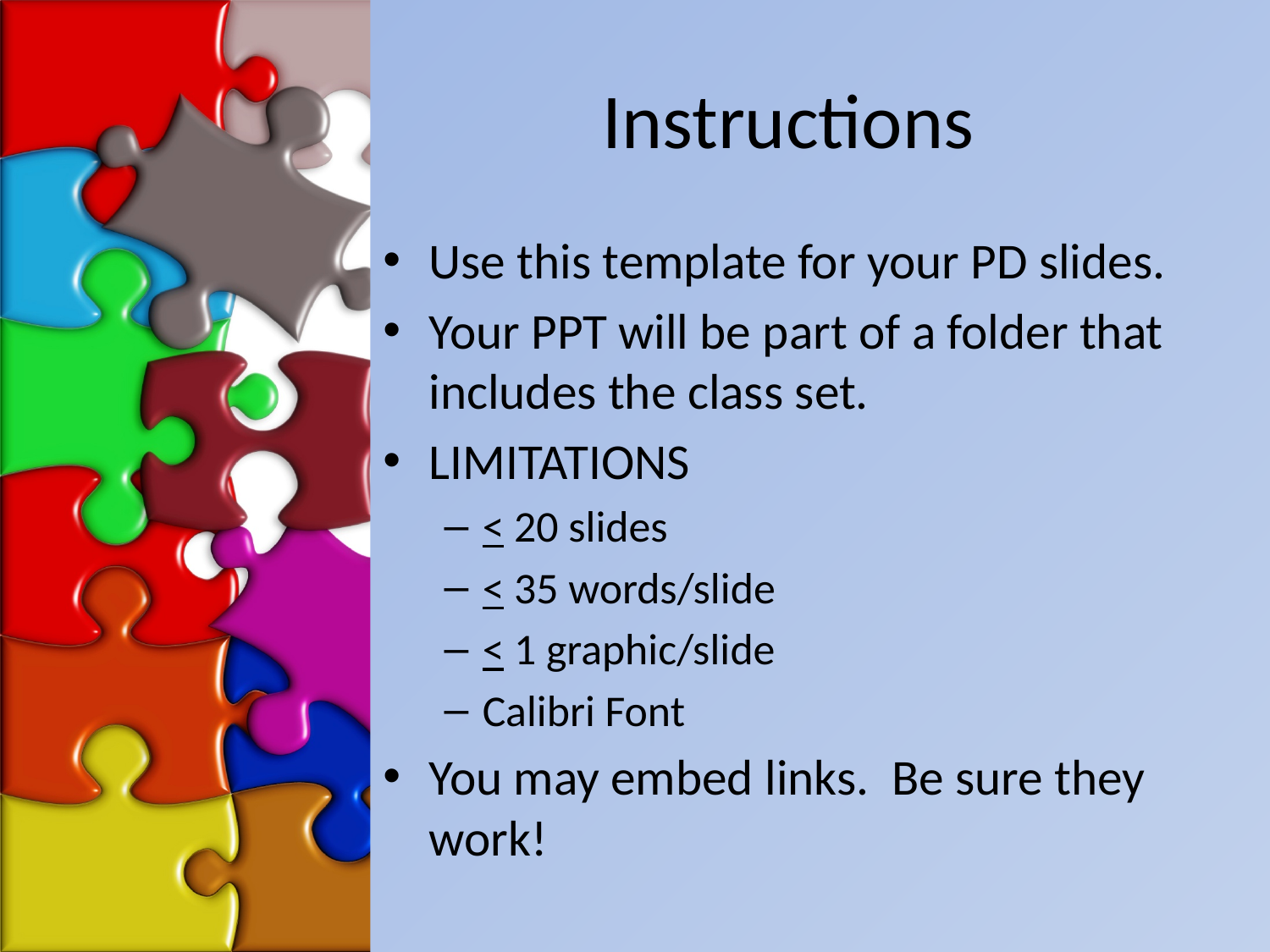

# Instructions
Use this template for your PD slides.
Your PPT will be part of a folder that includes the class set.
LIMITATIONS
< 20 slides
< 35 words/slide
< 1 graphic/slide
Calibri Font
You may embed links.  Be sure they work!